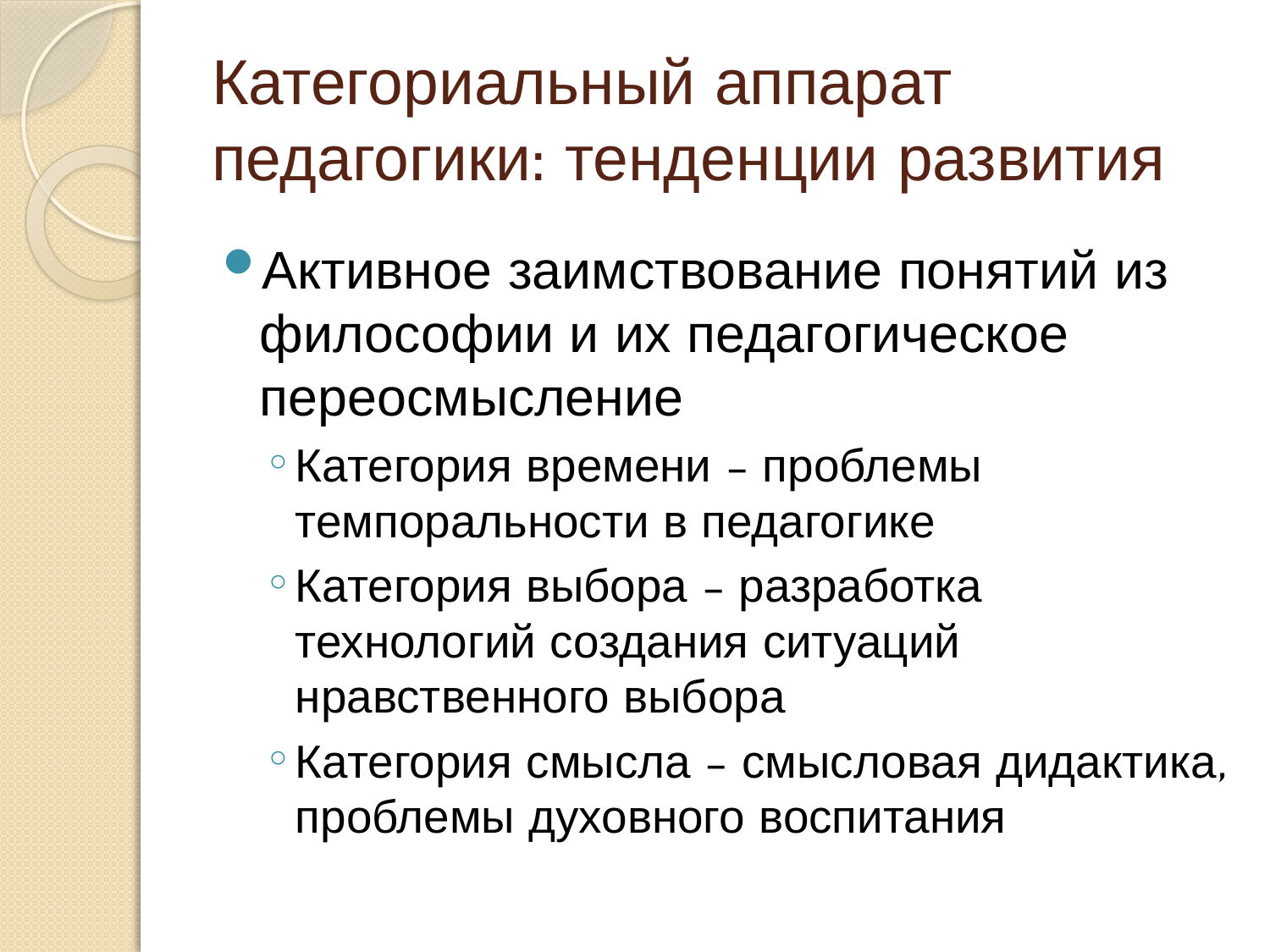

# Категориальный аппарат педагогики: тенденции развития
Активное заимствование понятий из философии и их педагогическое переосмысление
Категория времени – проблемы темпоральности в педагогике
Категория выбора – разработка технологий создания ситуаций нравственного выбора
Категория смысла – смысловая дидактика, проблемы духовного воспитания